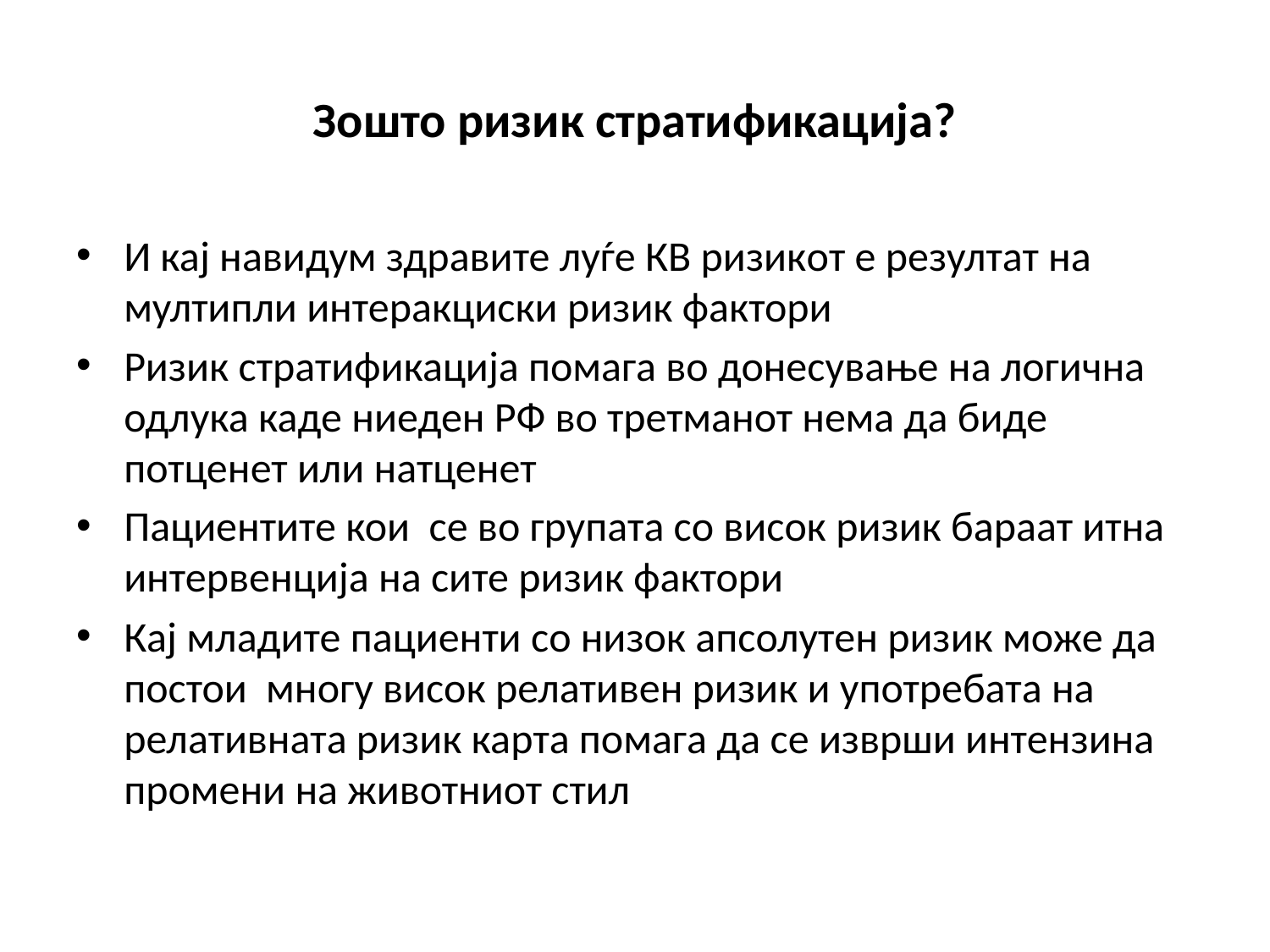

# Зошто ризик стратификација?
И кај навидум здравите луѓе КВ ризикoт е резултат на мултипли интеракциски ризик фактори
Ризик стратификација помага во донесување на логична одлука каде ниеден РФ во третманот нема да биде потценет или натценет
Пациентите кои  се во групата со висок ризик бараат итна интервенција на сите ризик фактори
Кај младите пациенти со низок апсолутен ризик може да постои  многу висок релативен ризик и употребата на релативната ризик карта помага да се изврши интензина промени на животниот стил